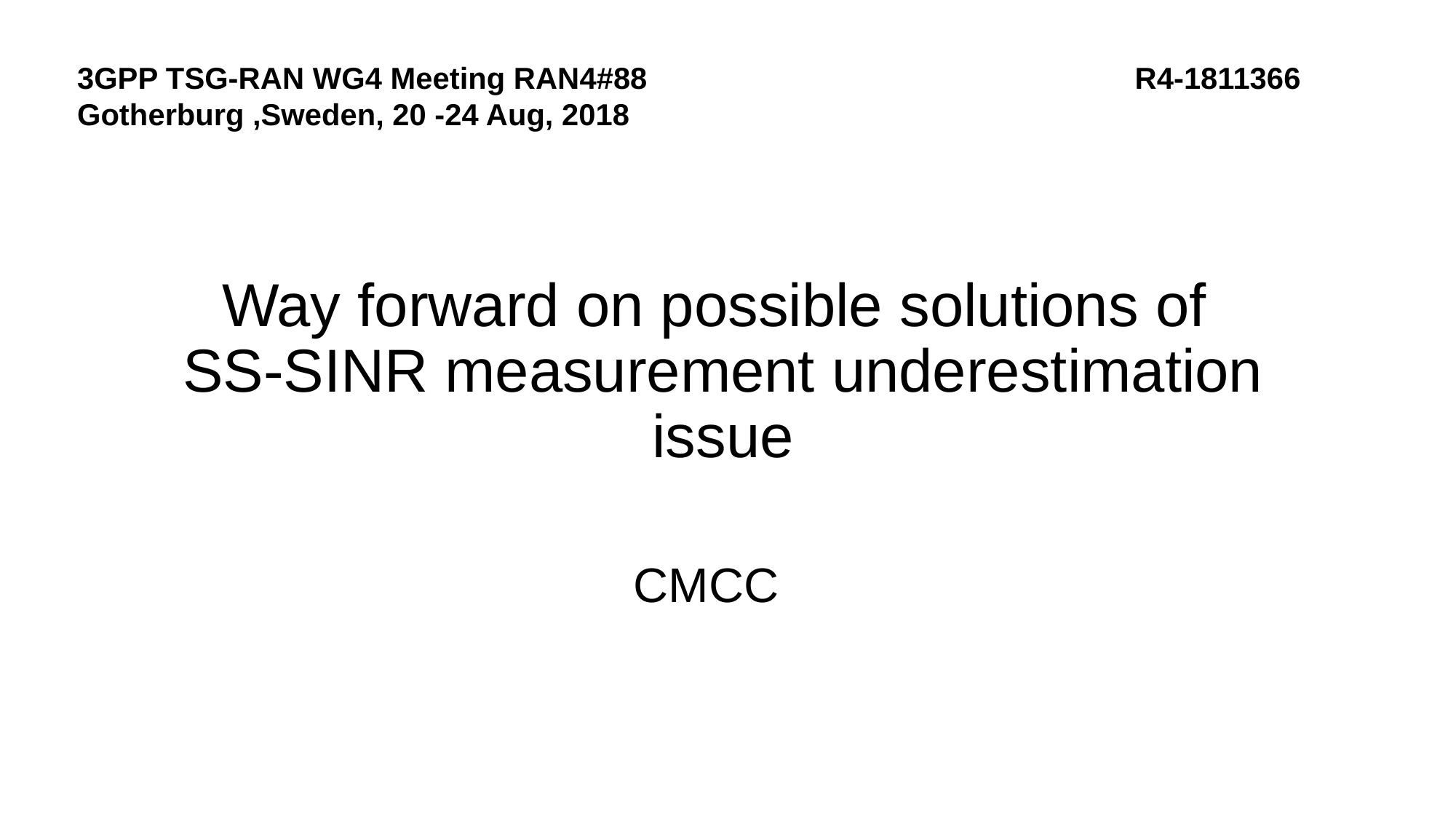

3GPP TSG-RAN WG4 Meeting RAN4#88      				         R4-1811366
Gotherburg ,Sweden, 20 -24 Aug, 2018
# Way forward on possible solutions of SS-SINR measurement underestimation issue
CMCC